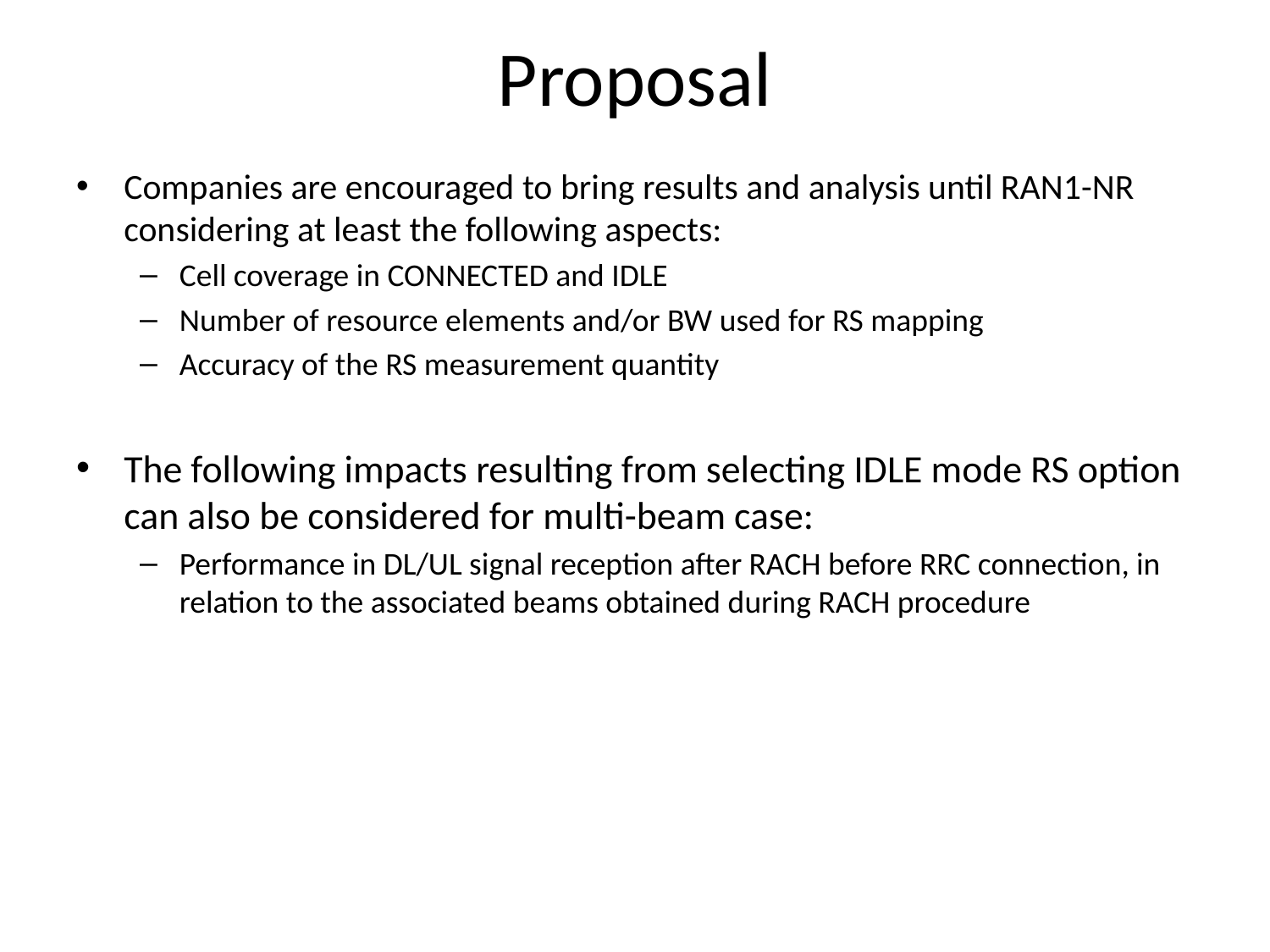

# Proposal
Companies are encouraged to bring results and analysis until RAN1-NR considering at least the following aspects:
Cell coverage in CONNECTED and IDLE
Number of resource elements and/or BW used for RS mapping
Accuracy of the RS measurement quantity

The following impacts resulting from selecting IDLE mode RS option can also be considered for multi-beam case:
Performance in DL/UL signal reception after RACH before RRC connection, in relation to the associated beams obtained during RACH procedure